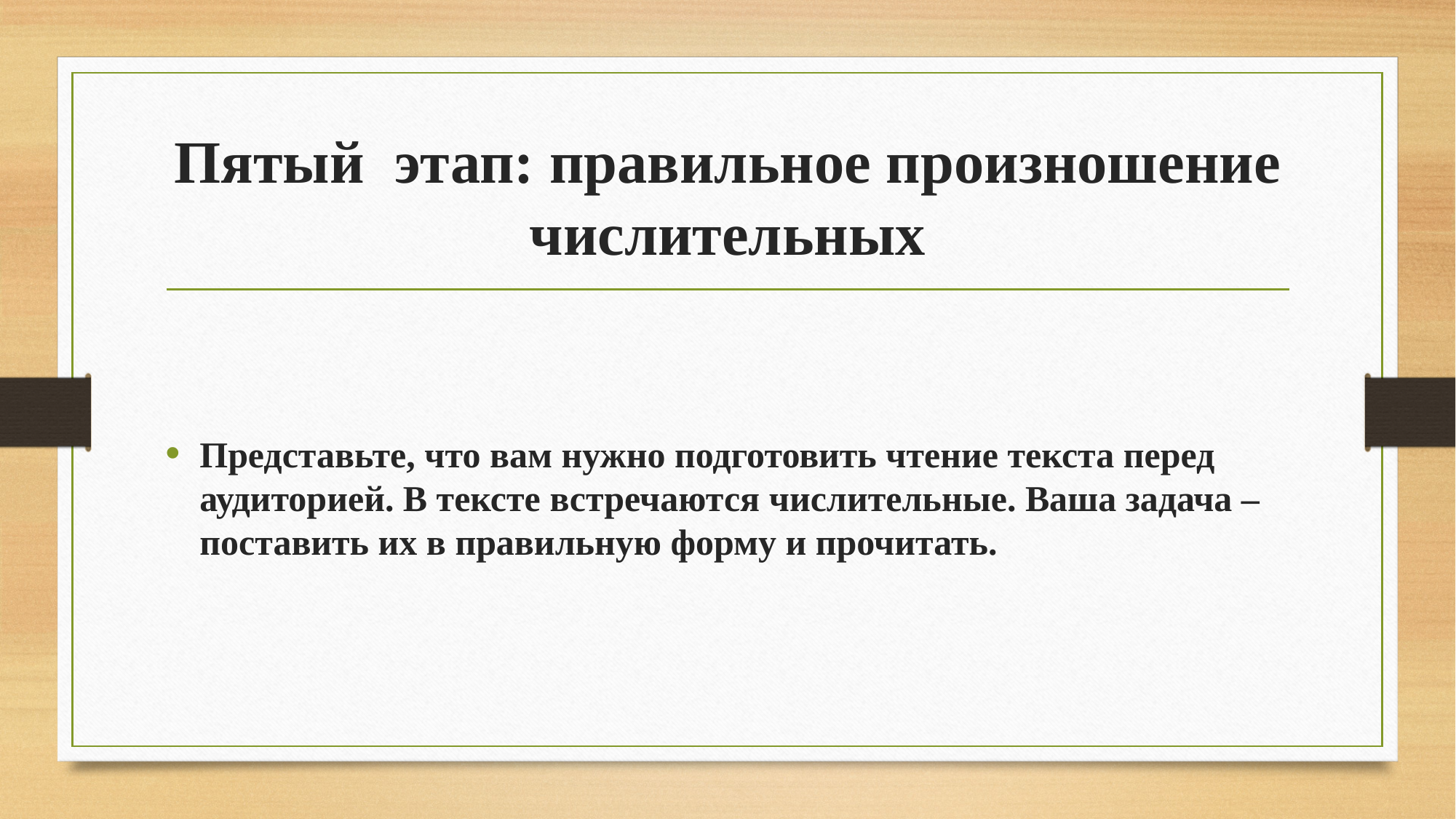

# Пятый  этап: правильное произношение числительных

Представьте, что вам нужно подготовить чтение текста перед аудиторией. В тексте встречаются числительные. Ваша задача – поставить их в правильную форму и прочитать.